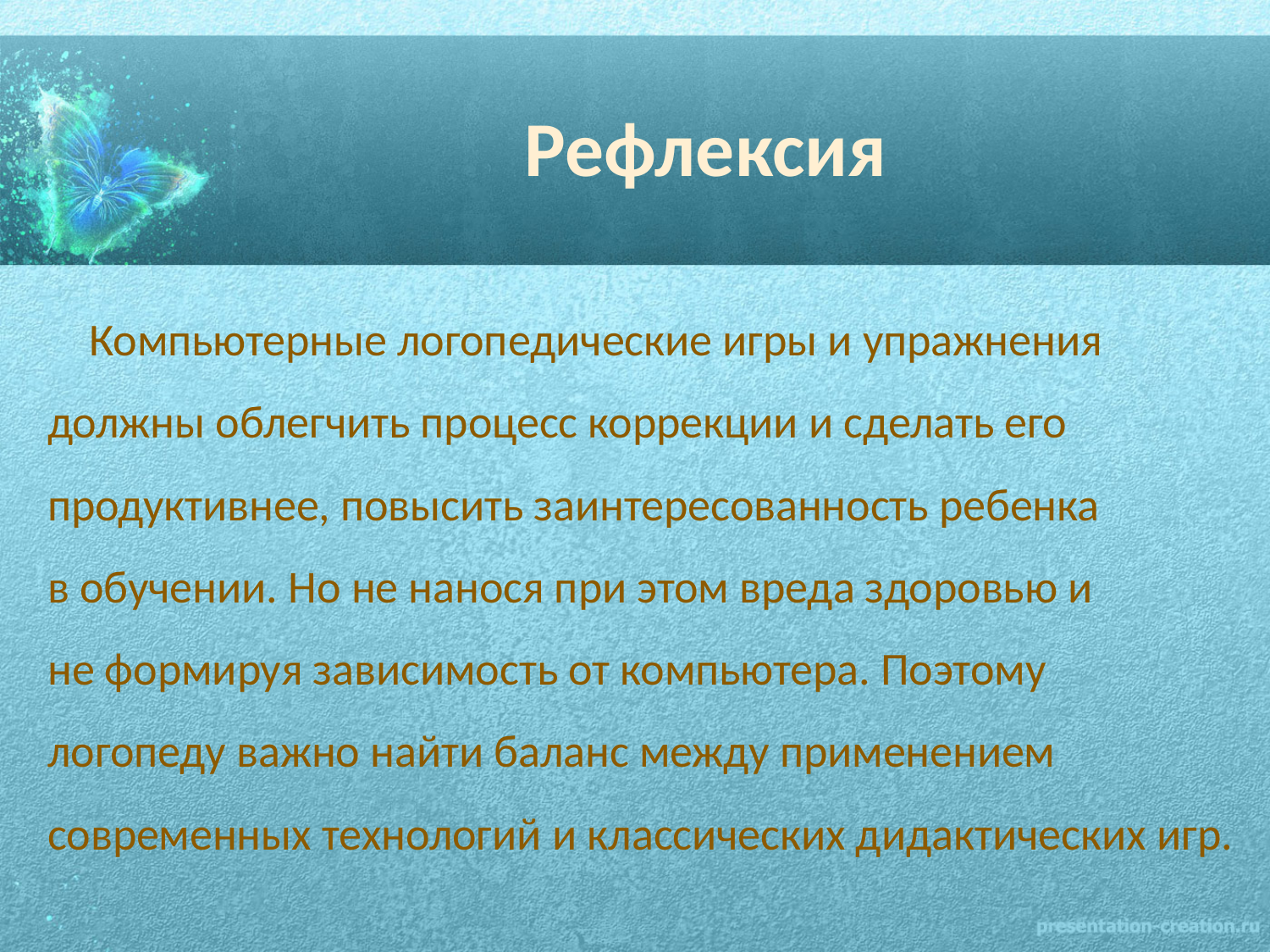

# Рефлексия
    Компьютерные логопедические игры и упражнения должны облегчить процесс коррекции и сделать его продуктивнее, повысить заинтересованность ребенка
в обучении. Но не нанося при этом вреда здоровью и
не формируя зависимость от компьютера. Поэтому
логопеду важно найти баланс между применением современных технологий и классических дидактических игр.